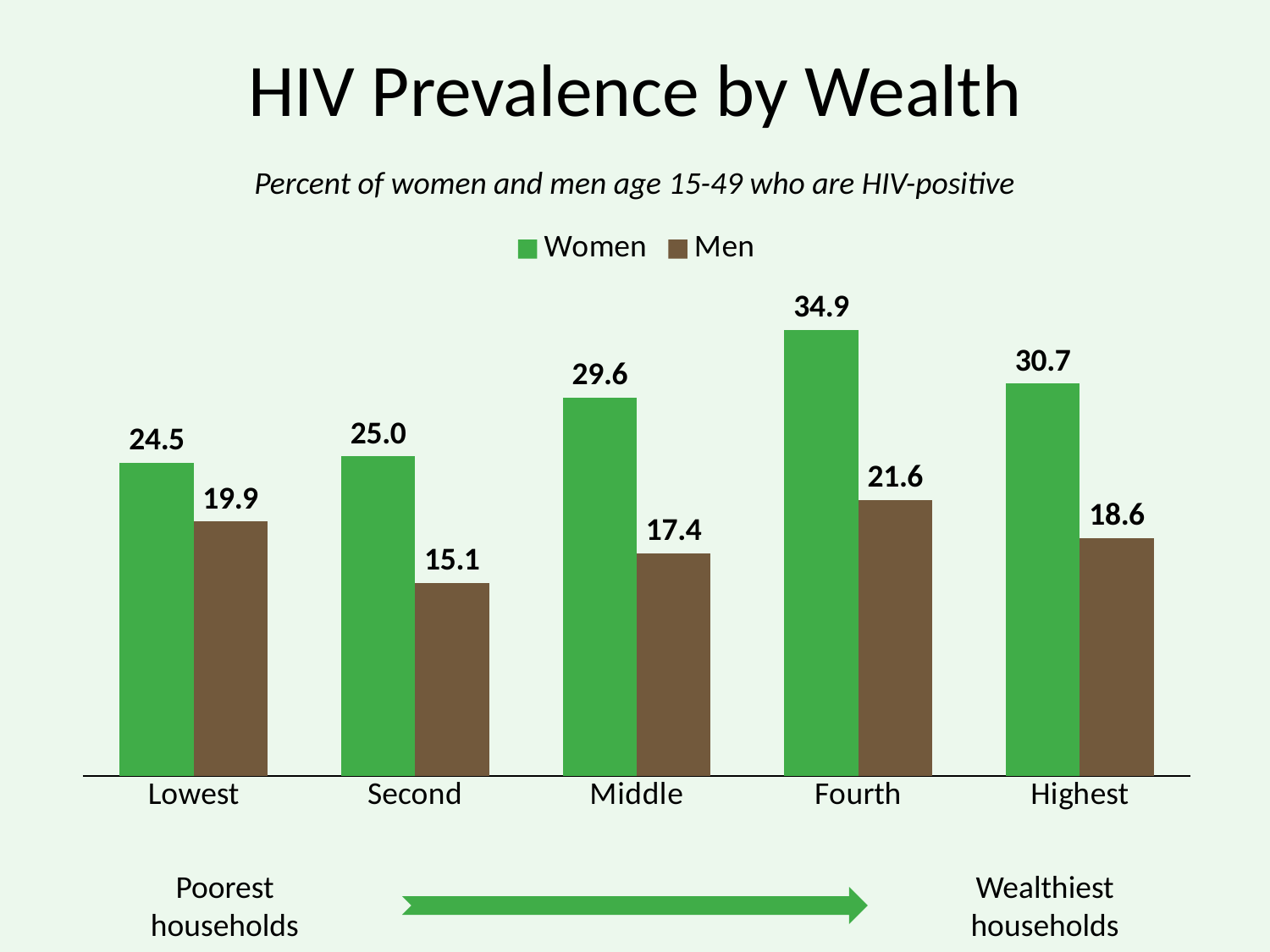

# HIV Prevalence by Wealth
Percent of women and men age 15-49 who are HIV-positive

### Chart

| Category | Women | Men |
|---|---|---|
| Lowest | 24.5 | 19.9 |
| Second | 25.0 | 15.1 |
| Middle | 29.6 | 17.4 |
| Fourth | 34.9 | 21.6 |
| Highest | 30.7 | 18.6 |
Poorest households
Wealthiest households